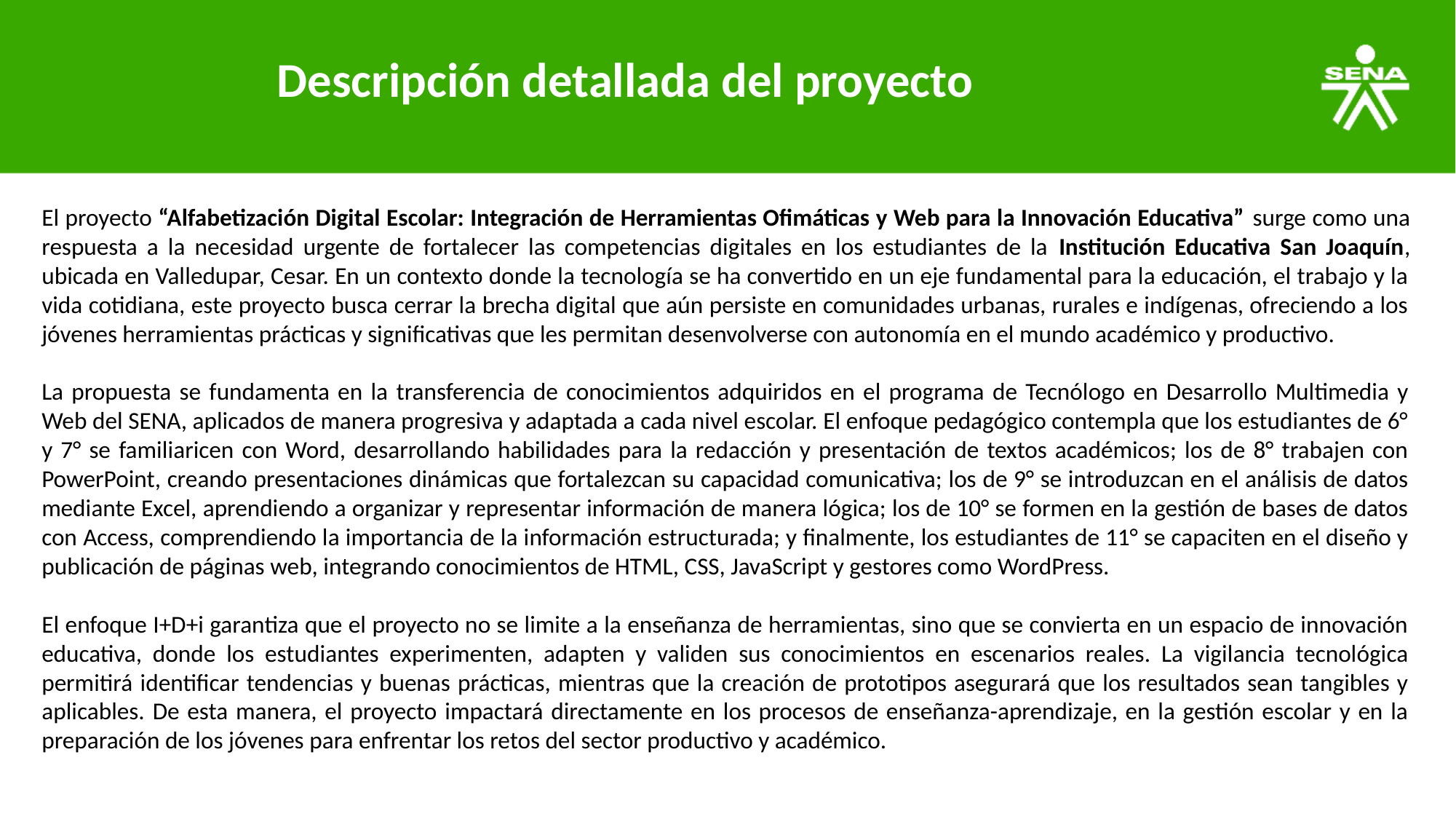

Descripción detallada del proyecto
El proyecto “Alfabetización Digital Escolar: Integración de Herramientas Ofimáticas y Web para la Innovación Educativa” surge como una respuesta a la necesidad urgente de fortalecer las competencias digitales en los estudiantes de la Institución Educativa San Joaquín, ubicada en Valledupar, Cesar. En un contexto donde la tecnología se ha convertido en un eje fundamental para la educación, el trabajo y la vida cotidiana, este proyecto busca cerrar la brecha digital que aún persiste en comunidades urbanas, rurales e indígenas, ofreciendo a los jóvenes herramientas prácticas y significativas que les permitan desenvolverse con autonomía en el mundo académico y productivo.

La propuesta se fundamenta en la transferencia de conocimientos adquiridos en el programa de Tecnólogo en Desarrollo Multimedia y Web del SENA, aplicados de manera progresiva y adaptada a cada nivel escolar. El enfoque pedagógico contempla que los estudiantes de 6° y 7° se familiaricen con Word, desarrollando habilidades para la redacción y presentación de textos académicos; los de 8° trabajen con PowerPoint, creando presentaciones dinámicas que fortalezcan su capacidad comunicativa; los de 9° se introduzcan en el análisis de datos mediante Excel, aprendiendo a organizar y representar información de manera lógica; los de 10° se formen en la gestión de bases de datos con Access, comprendiendo la importancia de la información estructurada; y finalmente, los estudiantes de 11° se capaciten en el diseño y publicación de páginas web, integrando conocimientos de HTML, CSS, JavaScript y gestores como WordPress.

El enfoque I+D+i garantiza que el proyecto no se limite a la enseñanza de herramientas, sino que se convierta en un espacio de innovación educativa, donde los estudiantes experimenten, adapten y validen sus conocimientos en escenarios reales. La vigilancia tecnológica permitirá identificar tendencias y buenas prácticas, mientras que la creación de prototipos asegurará que los resultados sean tangibles y aplicables. De esta manera, el proyecto impactará directamente en los procesos de enseñanza-aprendizaje, en la gestión escolar y en la preparación de los jóvenes para enfrentar los retos del sector productivo y académico.